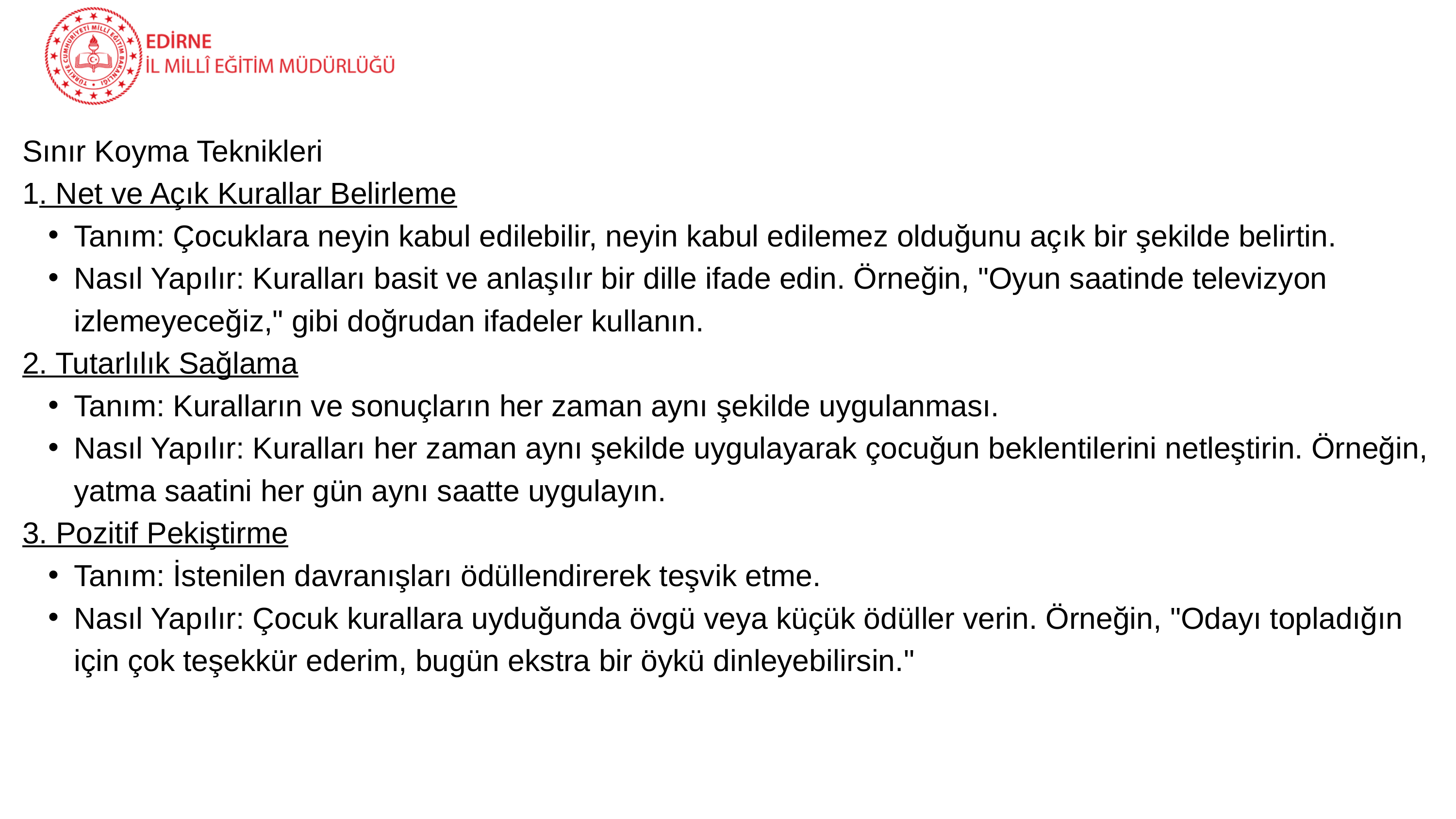

Sınır Koyma Teknikleri
1. Net ve Açık Kurallar Belirleme
Tanım: Çocuklara neyin kabul edilebilir, neyin kabul edilemez olduğunu açık bir şekilde belirtin.
Nasıl Yapılır: Kuralları basit ve anlaşılır bir dille ifade edin. Örneğin, "Oyun saatinde televizyon izlemeyeceğiz," gibi doğrudan ifadeler kullanın.
2. Tutarlılık Sağlama
Tanım: Kuralların ve sonuçların her zaman aynı şekilde uygulanması.
Nasıl Yapılır: Kuralları her zaman aynı şekilde uygulayarak çocuğun beklentilerini netleştirin. Örneğin, yatma saatini her gün aynı saatte uygulayın.
3. Pozitif Pekiştirme
Tanım: İstenilen davranışları ödüllendirerek teşvik etme.
Nasıl Yapılır: Çocuk kurallara uyduğunda övgü veya küçük ödüller verin. Örneğin, "Odayı topladığın için çok teşekkür ederim, bugün ekstra bir öykü dinleyebilirsin."